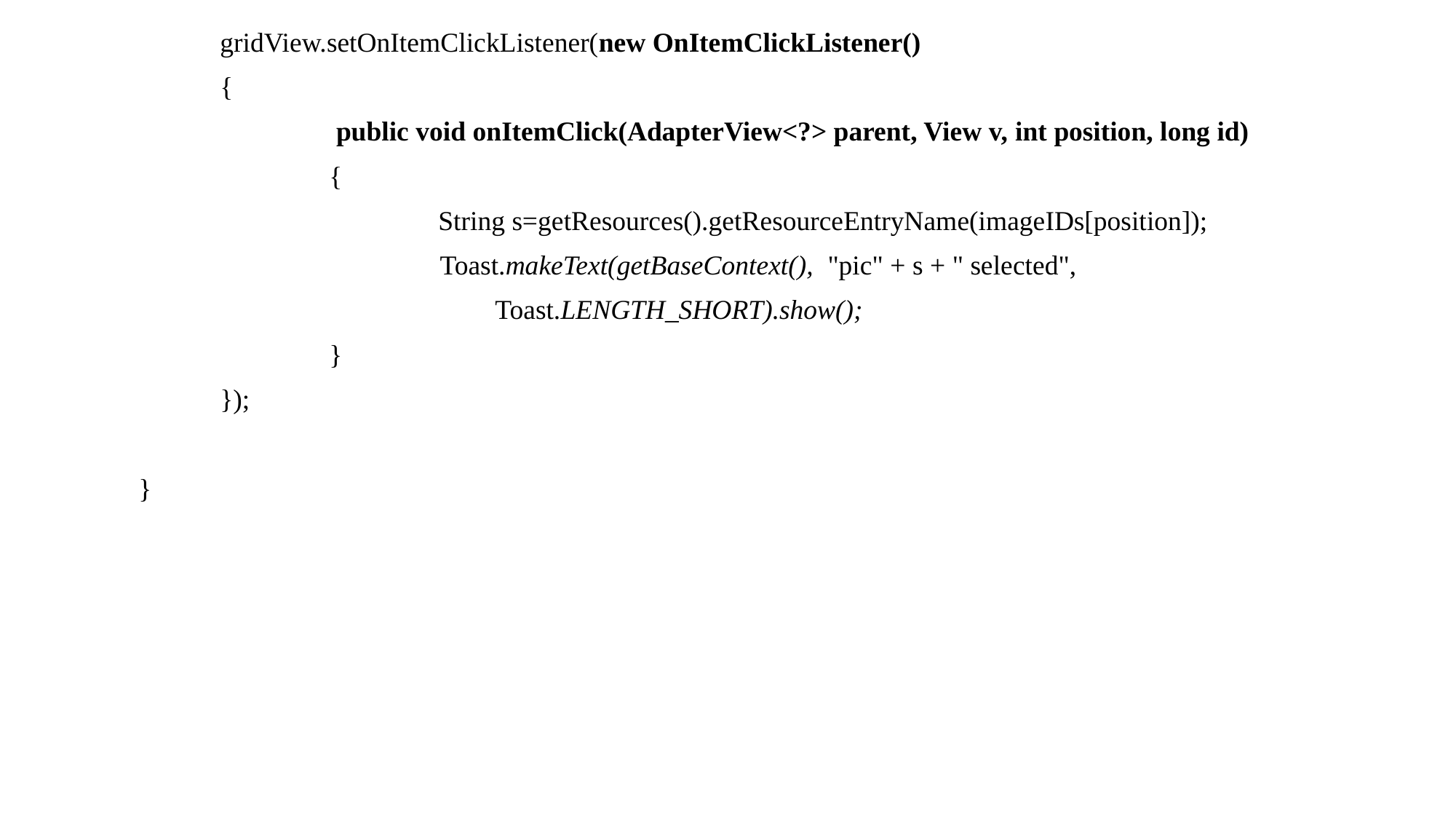

gridView.setOnItemClickListener(new OnItemClickListener()
        	{
           		 public void onItemClick(AdapterView<?> parent, View v, int position, long id)
            		{
		            	String s=getResources().getResourceEntryName(imageIDs[position]);
		                Toast.makeText(getBaseContext(),  "pic" + s + " selected",
		                        Toast.LENGTH_SHORT).show();
            		}
        	});

    }